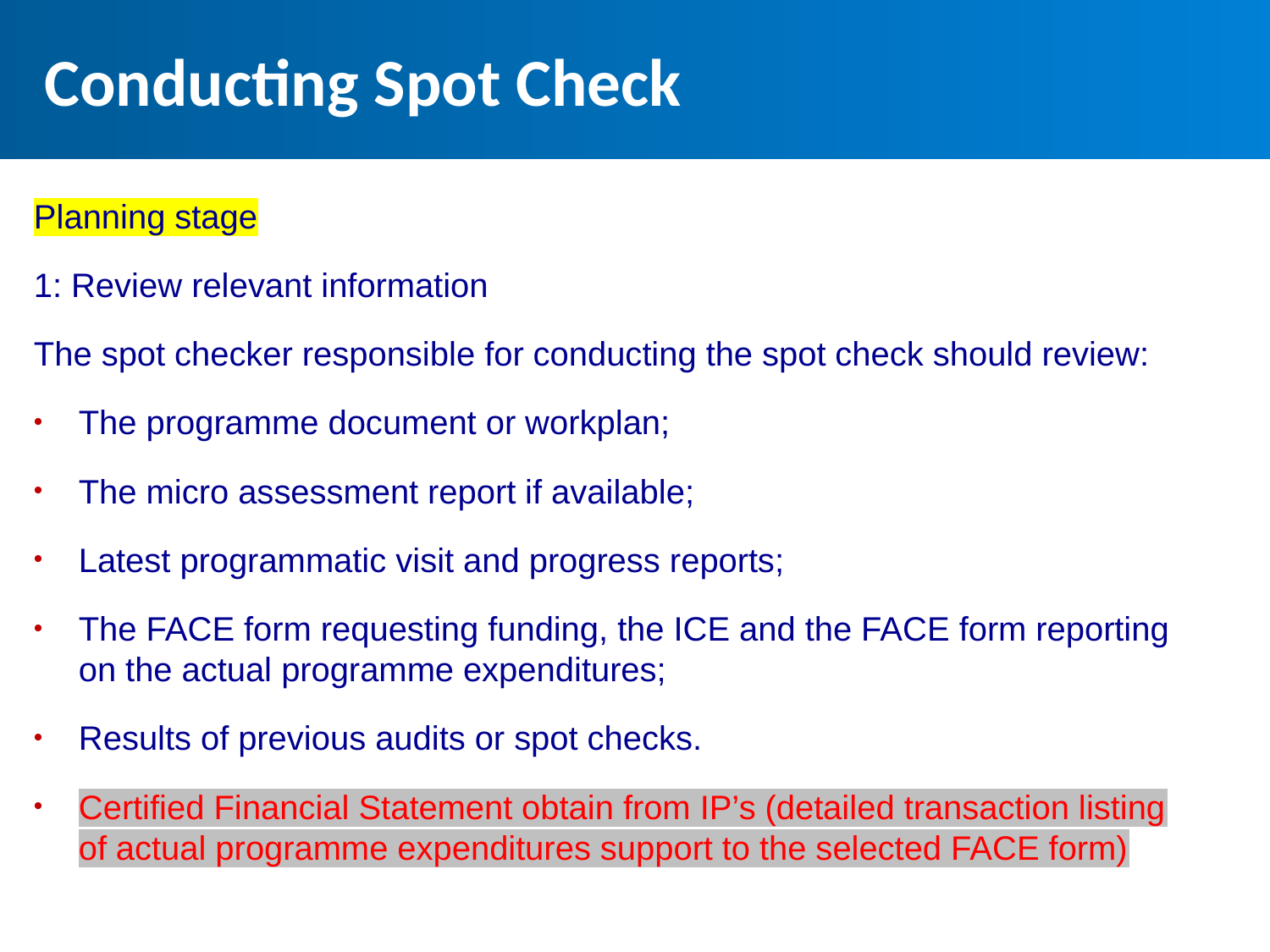

# Conducting Spot Check
Planning stage
1: Review relevant information
The spot checker responsible for conducting the spot check should review:
The programme document or workplan;
The micro assessment report if available;
Latest programmatic visit and progress reports;
The FACE form requesting funding, the ICE and the FACE form reporting on the actual programme expenditures;
Results of previous audits or spot checks.
Certified Financial Statement obtain from IP’s (detailed transaction listing of actual programme expenditures support to the selected FACE form)